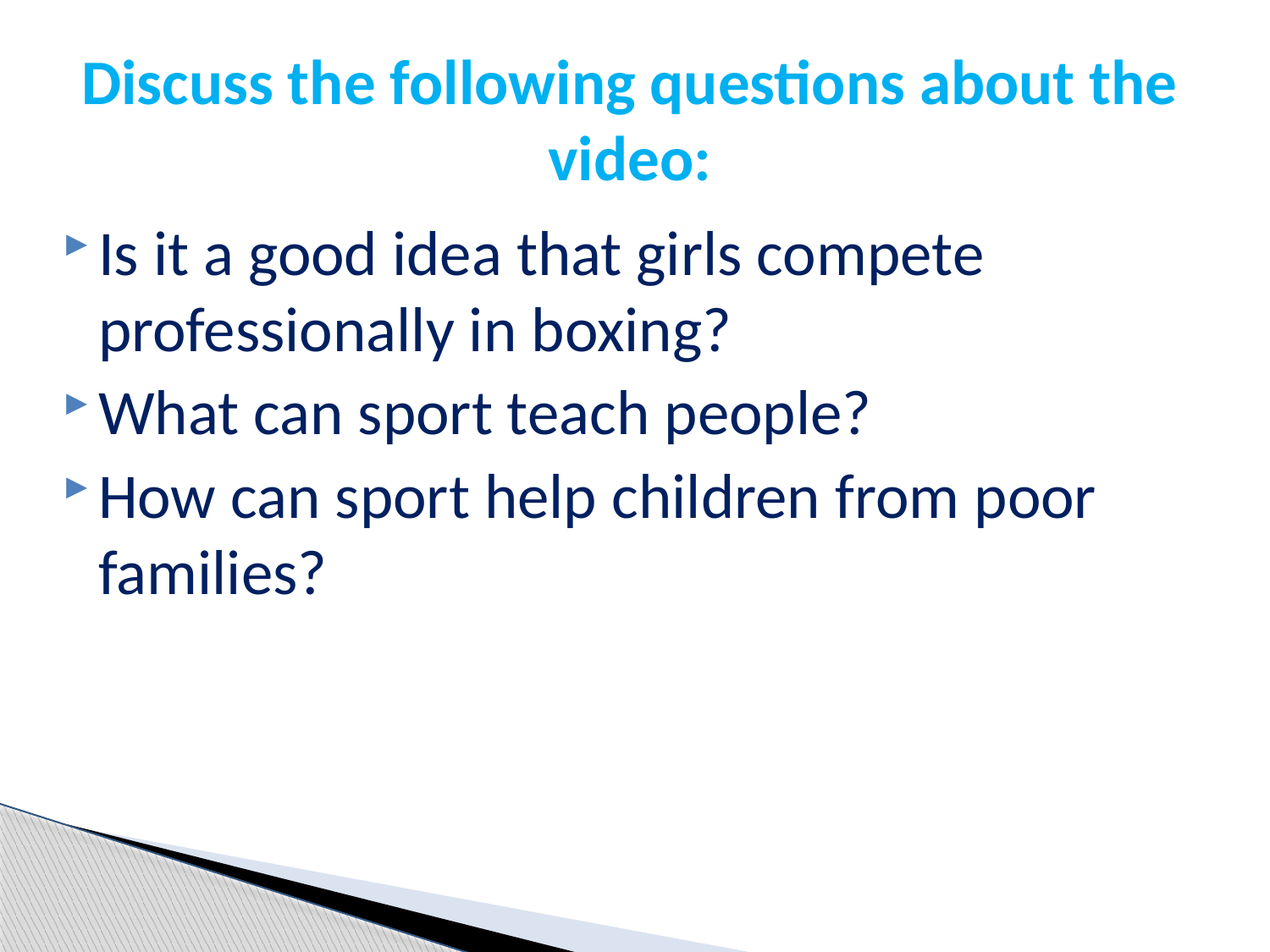

# Discuss the following questions about the video:
Is it a good idea that girls compete professionally in boxing?
What can sport teach people?
How can sport help children from poor families?